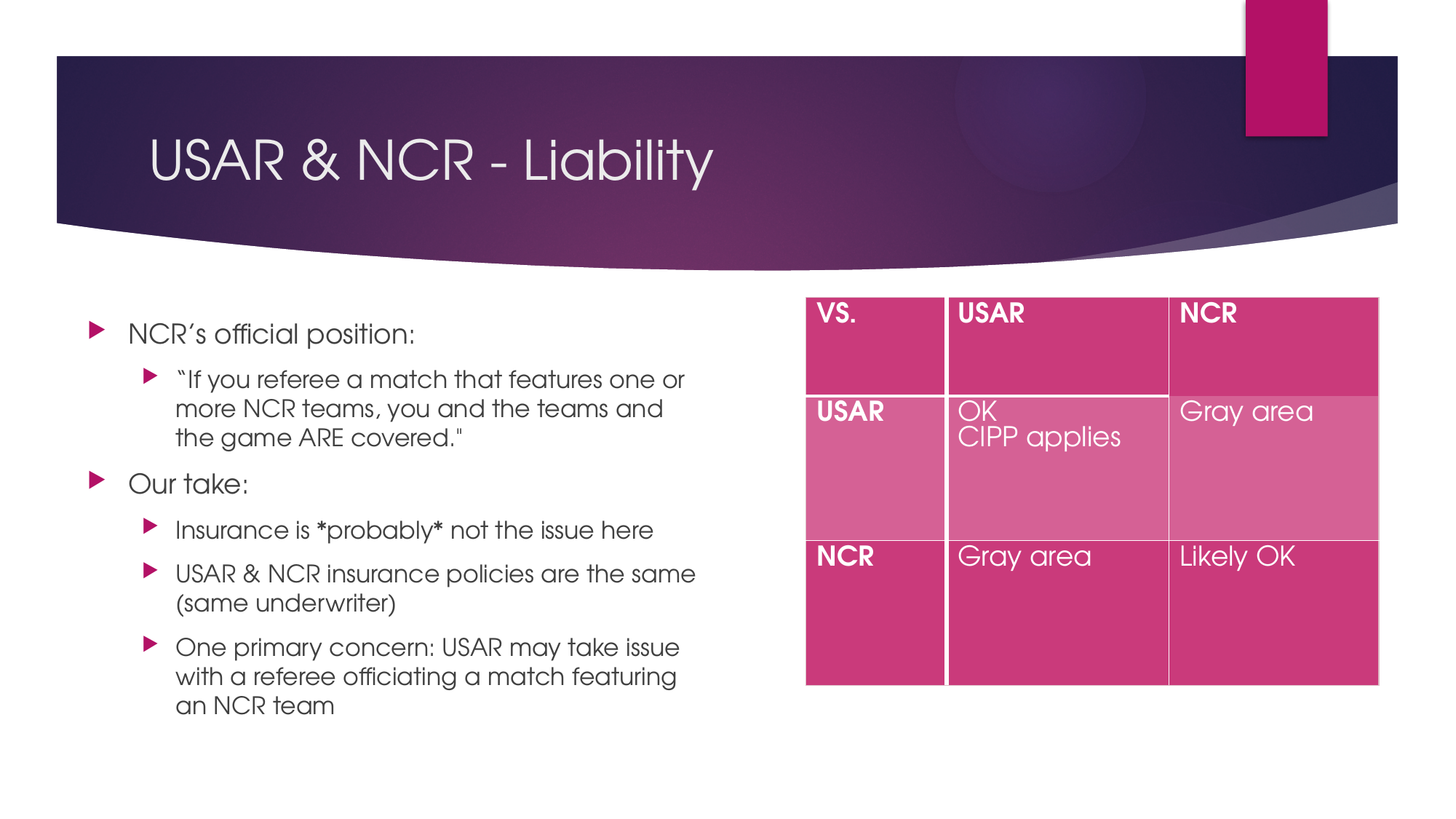

# USAR & NCR - Liability
| VS. | USAR | NCR |
| --- | --- | --- |
| USAR | OK CIPP applies | Gray area |
| NCR | Gray area | Likely OK |
NCR’s official position:
“If you referee a match that features one or more NCR teams, you and the teams and the game ARE covered."
Our take:
Insurance is *probably* not the issue here
USAR & NCR insurance policies are the same (same underwriter)
One primary concern: USAR may take issue with a referee officiating a match featuring an NCR team